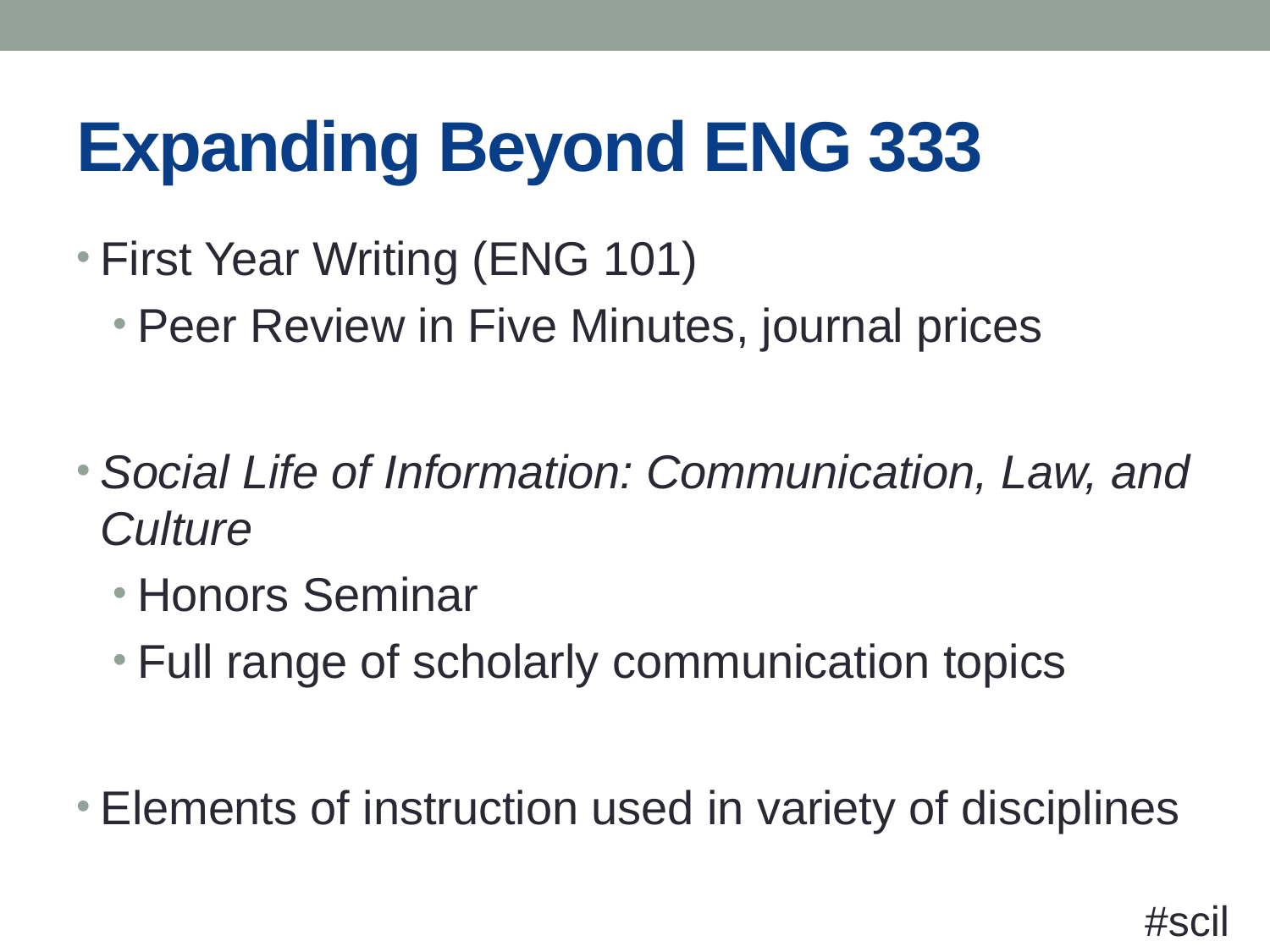

# Expanding Beyond ENG 333
First Year Writing (ENG 101)
Peer Review in Five Minutes, journal prices

Social Life of Information: Communication, Law, and Culture
Honors Seminar
Full range of scholarly communication topics

Elements of instruction used in variety of disciplines
#scil